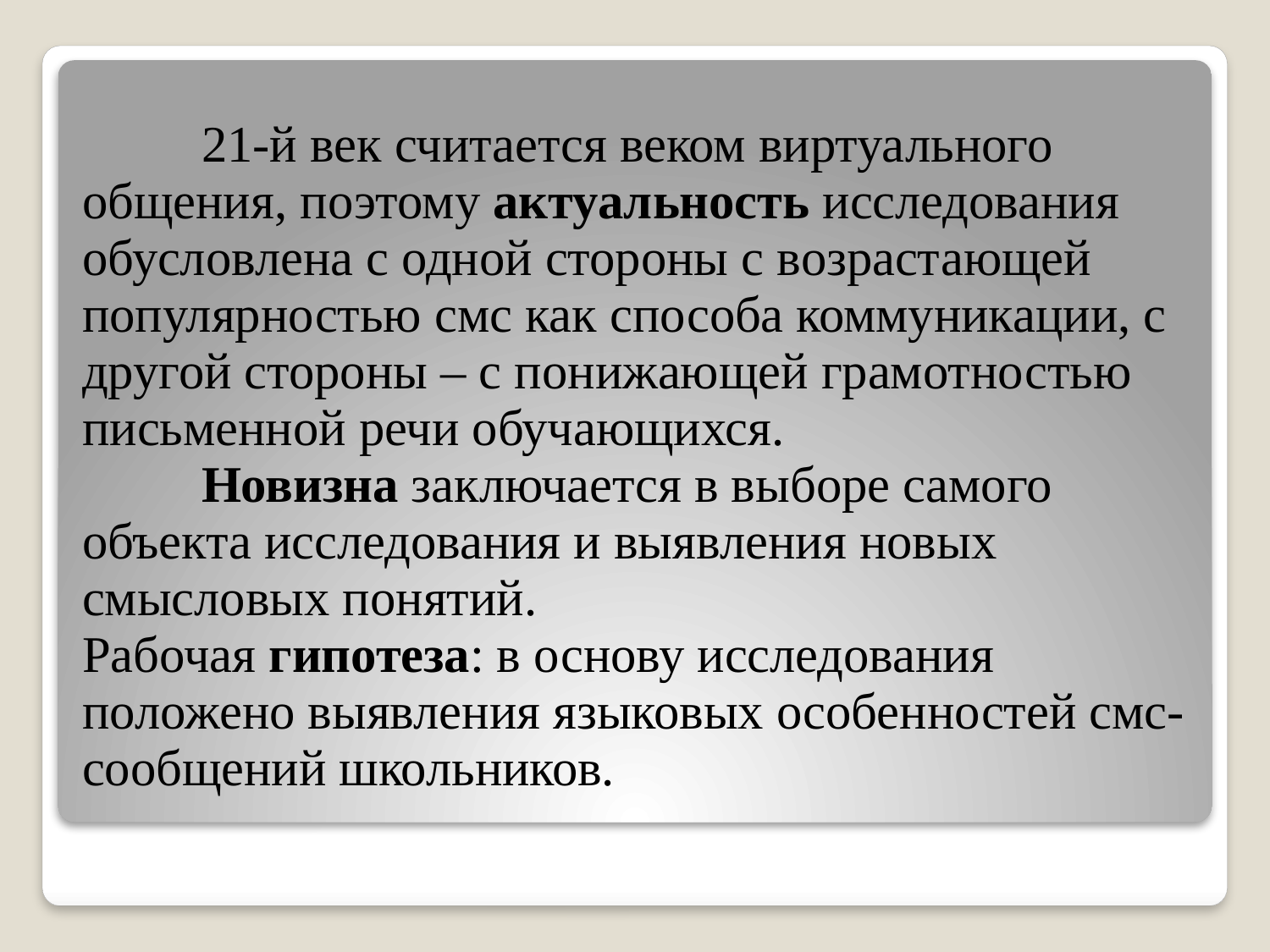

# 21-й век считается веком виртуального общения, поэтому актуальность исследования обусловлена с одной стороны с возрастающей популярностью смс как способа коммуникации, с другой стороны – с понижающей грамотностью письменной речи обучающихся. Новизна заключается в выборе самого объекта исследования и выявления новых смысловых понятий. Рабочая гипотеза: в основу исследования положено выявления языковых особенностей смс-сообщений школьников.